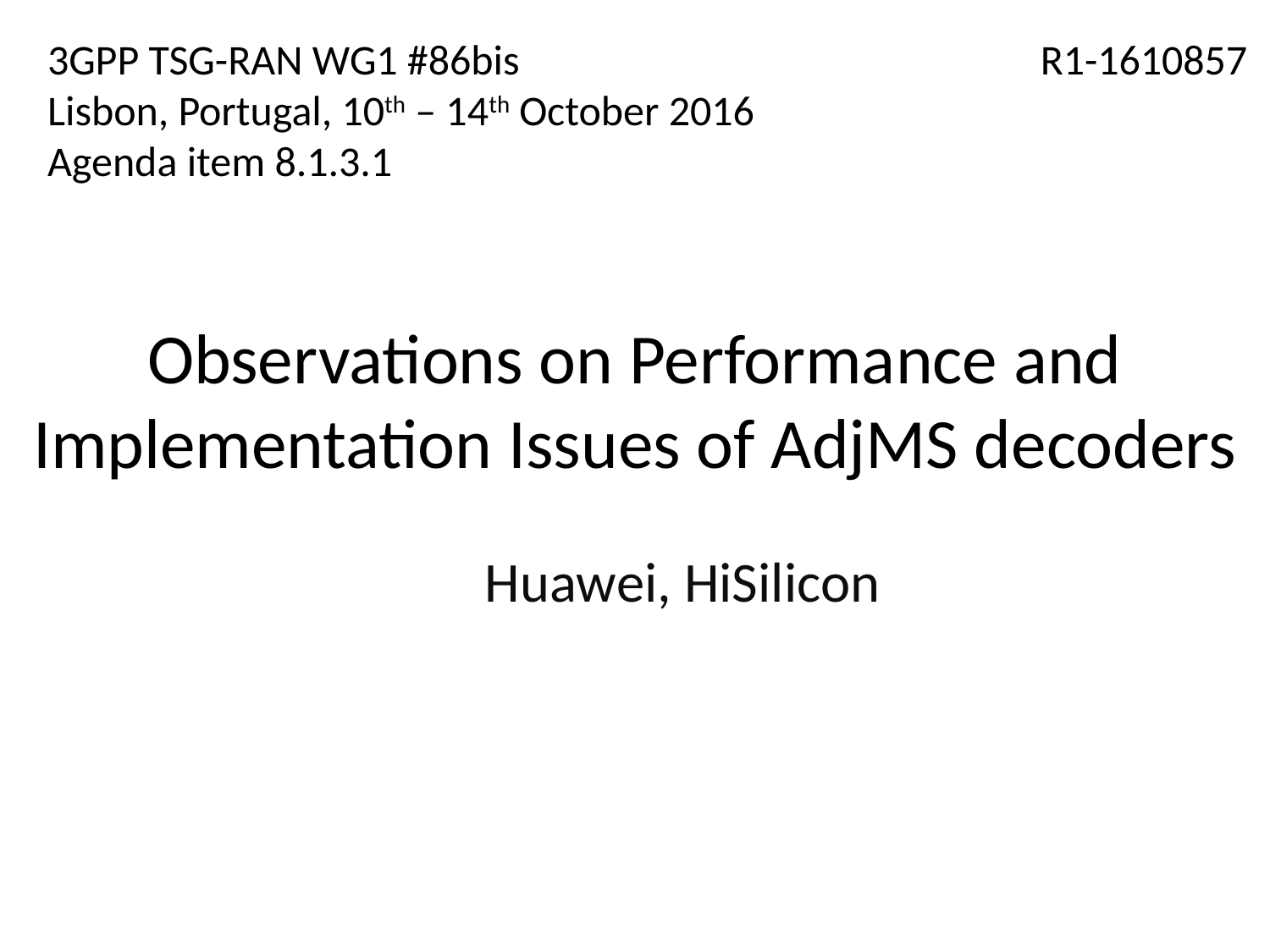

3GPP TSG-RAN WG1 #86bis
Lisbon, Portugal, 10th – 14th October 2016
Agenda item 8.1.3.1
R1-1610857
# Observations on Performance and Implementation Issues of AdjMS decoders
Huawei, HiSilicon